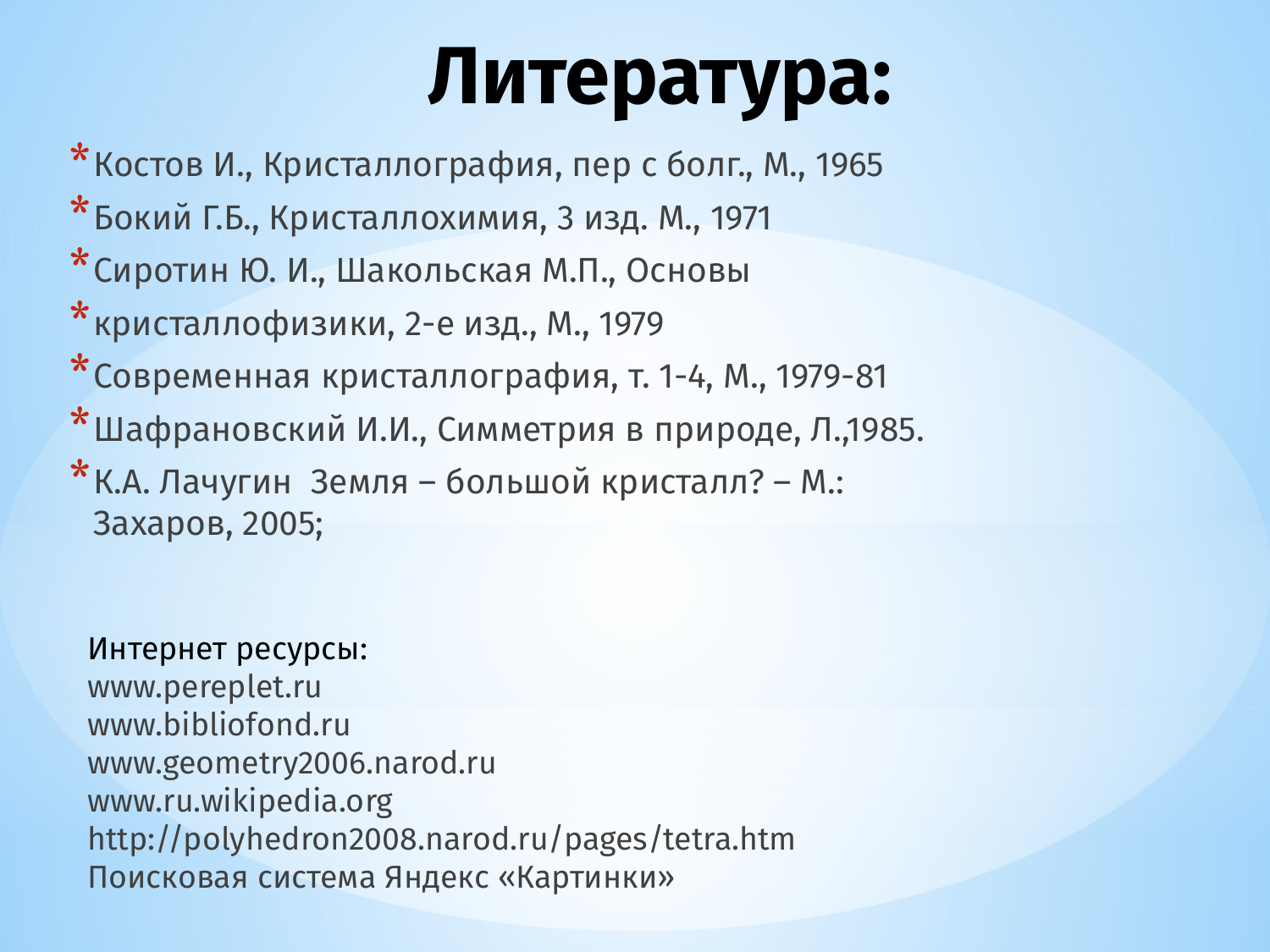

# Литература:
Костов И., Кристаллография, пер с болг., М., 1965
Бокий Г.Б., Кристаллохимия, 3 изд. М., 1971
Сиротин Ю. И., Шакольская М.П., Основы
кристаллофизики, 2-е изд., М., 1979
Современная кристаллография, т. 1-4, М., 1979-81
Шафрановский И.И., Симметрия в природе, Л.,1985.
К.А. Лачугин  Земля – большой кристалл? – М.: Захаров, 2005;

Интернет ресурсы:
www.pereplet.ru
www.bibliofond.ru
www.geometry2006.narod.ru
www.ru.wikipedia.org
http://polyhedron2008.narod.ru/pages/tetra.htm
Поисковая система Яндекс «Картинки»